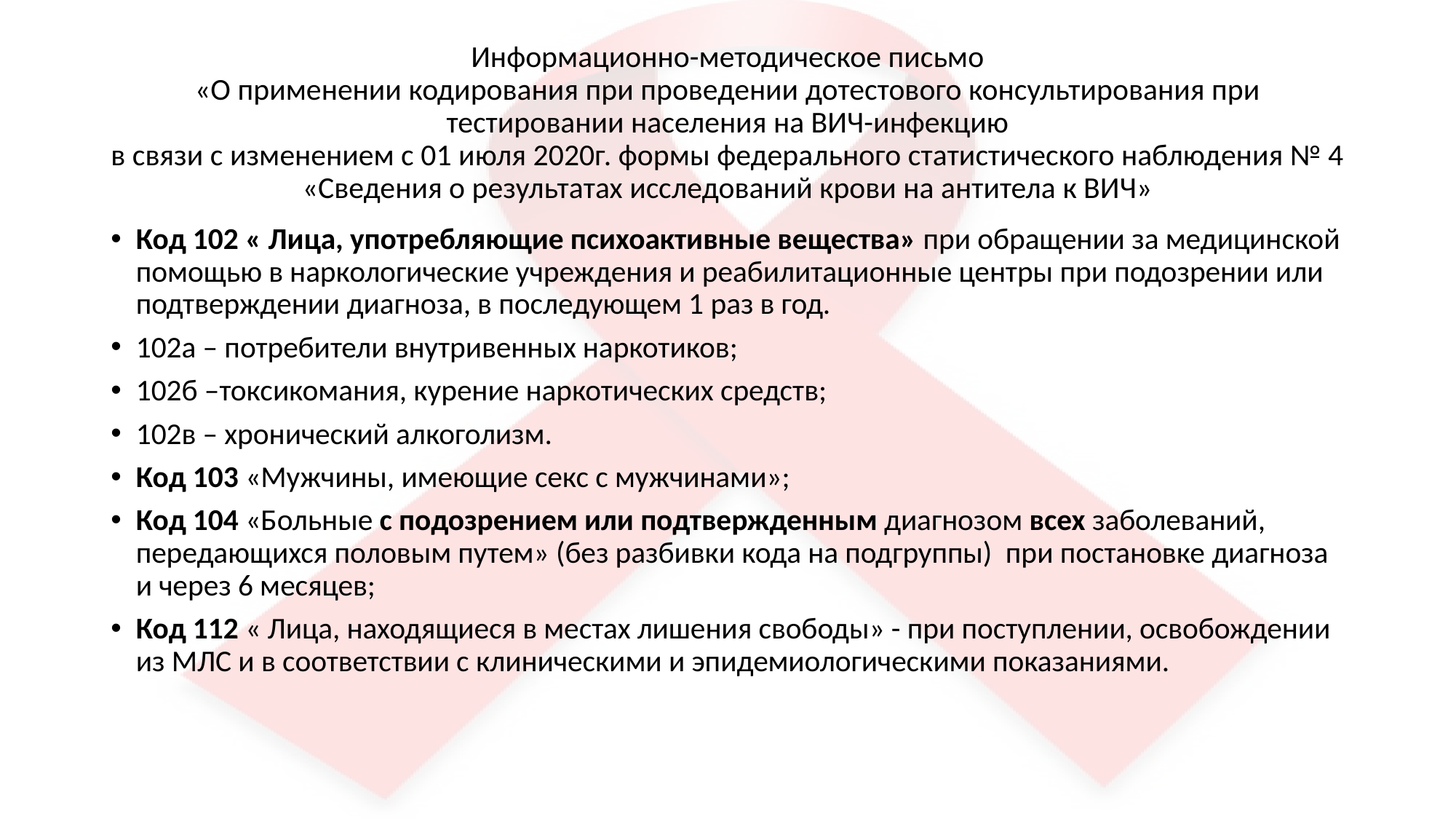

# Информационно-методическое письмо «О применении кодирования при проведении дотестового консультирования при тестировании населения на ВИЧ-инфекцию в связи с изменением с 01 июля 2020г. формы федерального статистического наблюдения № 4 «Сведения о результатах исследований крови на антитела к ВИЧ»
Код 102 « Лица, употребляющие психоактивные вещества» при обращении за медицинской помощью в наркологические учреждения и реабилитационные центры при подозрении или подтверждении диагноза, в последующем 1 раз в год.
102а – потребители внутривенных наркотиков;
102б –токсикомания, курение наркотических средств;
102в – хронический алкоголизм.
Код 103 «Мужчины, имеющие секс с мужчинами»;
Код 104 «Больные с подозрением или подтвержденным диагнозом всех заболеваний, передающихся половым путем» (без разбивки кода на подгруппы)  при постановке диагноза и через 6 месяцев;
Код 112 « Лица, находящиеся в местах лишения свободы» - при поступлении, освобождении из МЛС и в соответствии с клиническими и эпидемиологическими показаниями.